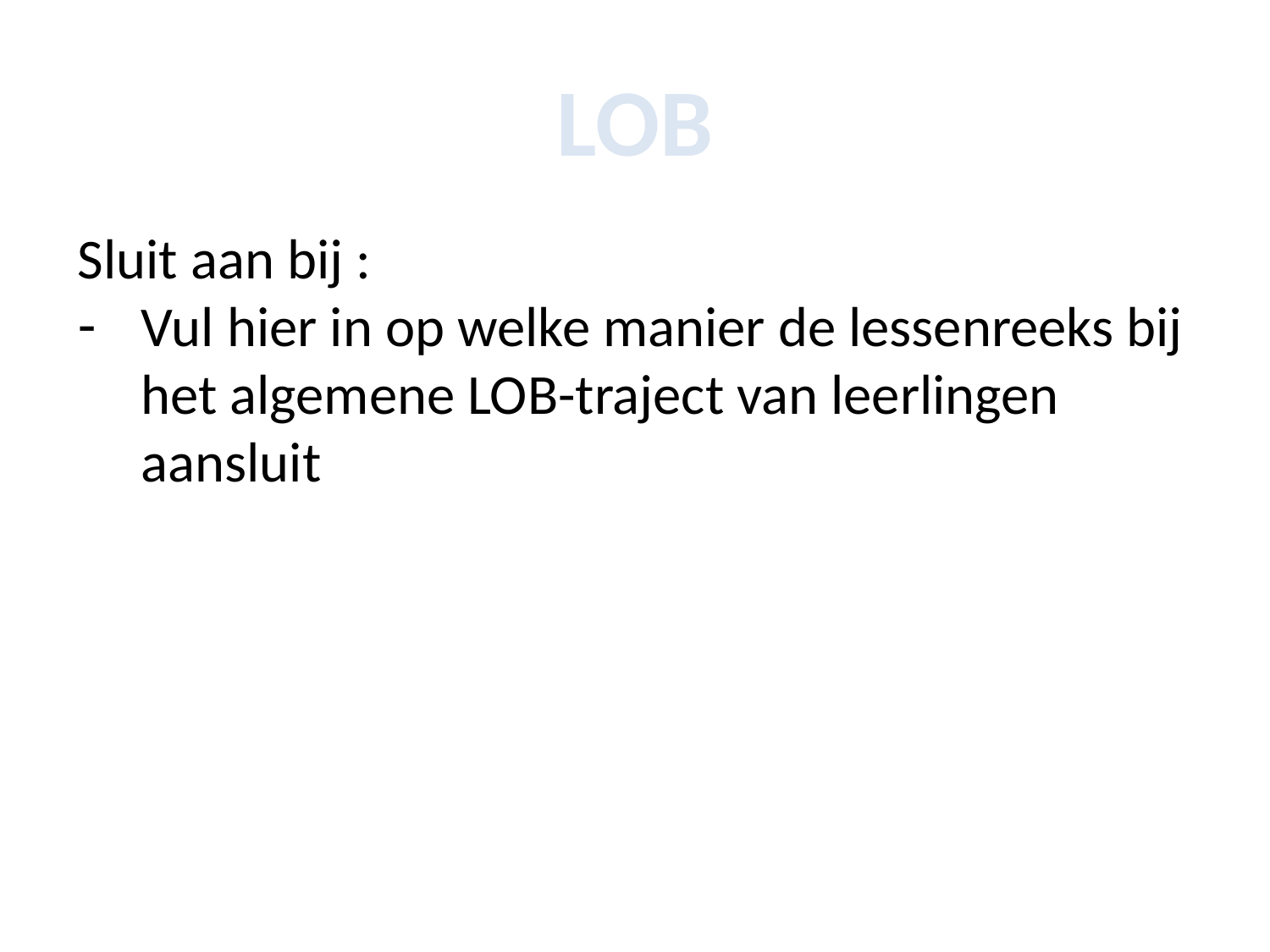

# LOB
Sluit aan bij :
Vul hier in op welke manier de lessenreeks bij het algemene LOB-traject van leerlingen aansluit